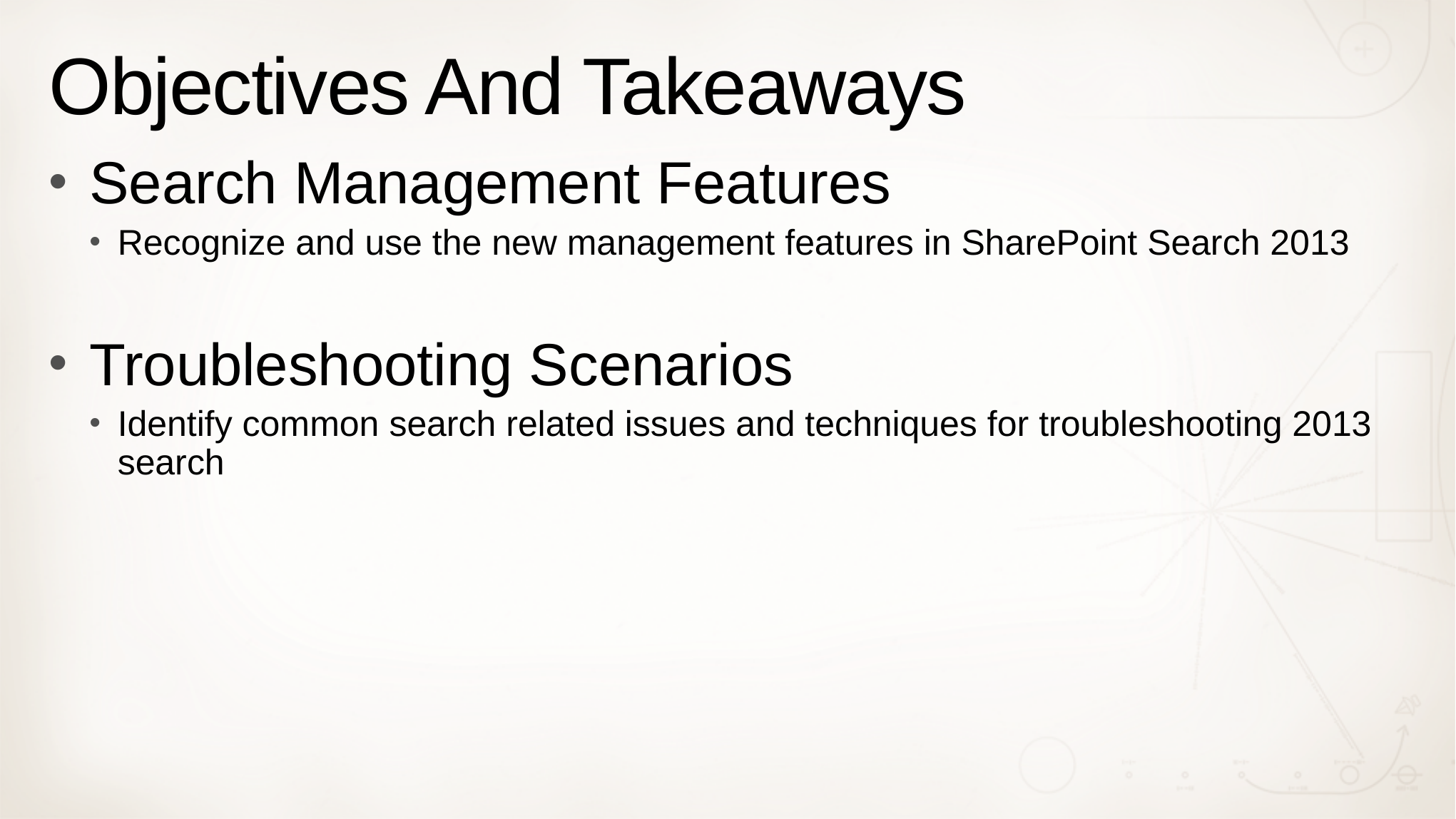

# Objectives And Takeaways
Search Management Features
Recognize and use the new management features in SharePoint Search 2013

Troubleshooting Scenarios
Identify common search related issues and techniques for troubleshooting 2013 search